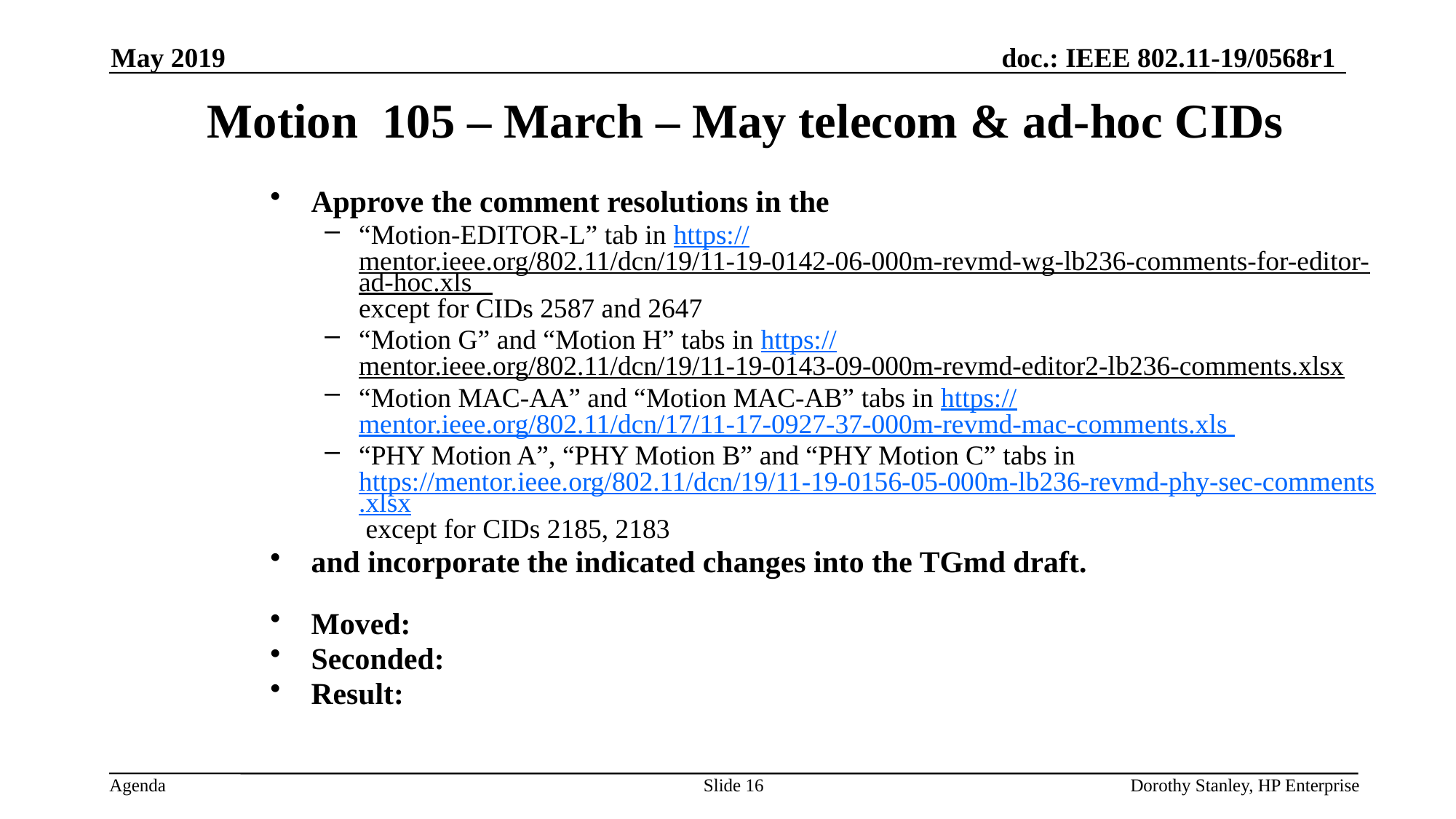

May 2019
Motion  105 – March – May telecom & ad-hoc CIDs
Approve the comment resolutions in the
“Motion-EDITOR-L” tab in https://mentor.ieee.org/802.11/dcn/19/11-19-0142-06-000m-revmd-wg-lb236-comments-for-editor-ad-hoc.xls   except for CIDs 2587 and 2647
“Motion G” and “Motion H” tabs in https://mentor.ieee.org/802.11/dcn/19/11-19-0143-09-000m-revmd-editor2-lb236-comments.xlsx
“Motion MAC-AA” and “Motion MAC-AB” tabs in https://mentor.ieee.org/802.11/dcn/17/11-17-0927-37-000m-revmd-mac-comments.xls
“PHY Motion A”, “PHY Motion B” and “PHY Motion C” tabs in https://mentor.ieee.org/802.11/dcn/19/11-19-0156-05-000m-lb236-revmd-phy-sec-comments.xlsx except for CIDs 2185, 2183
and incorporate the indicated changes into the TGmd draft.
Moved:
Seconded:
Result:

Slide 16
Dorothy Stanley, HP Enterprise